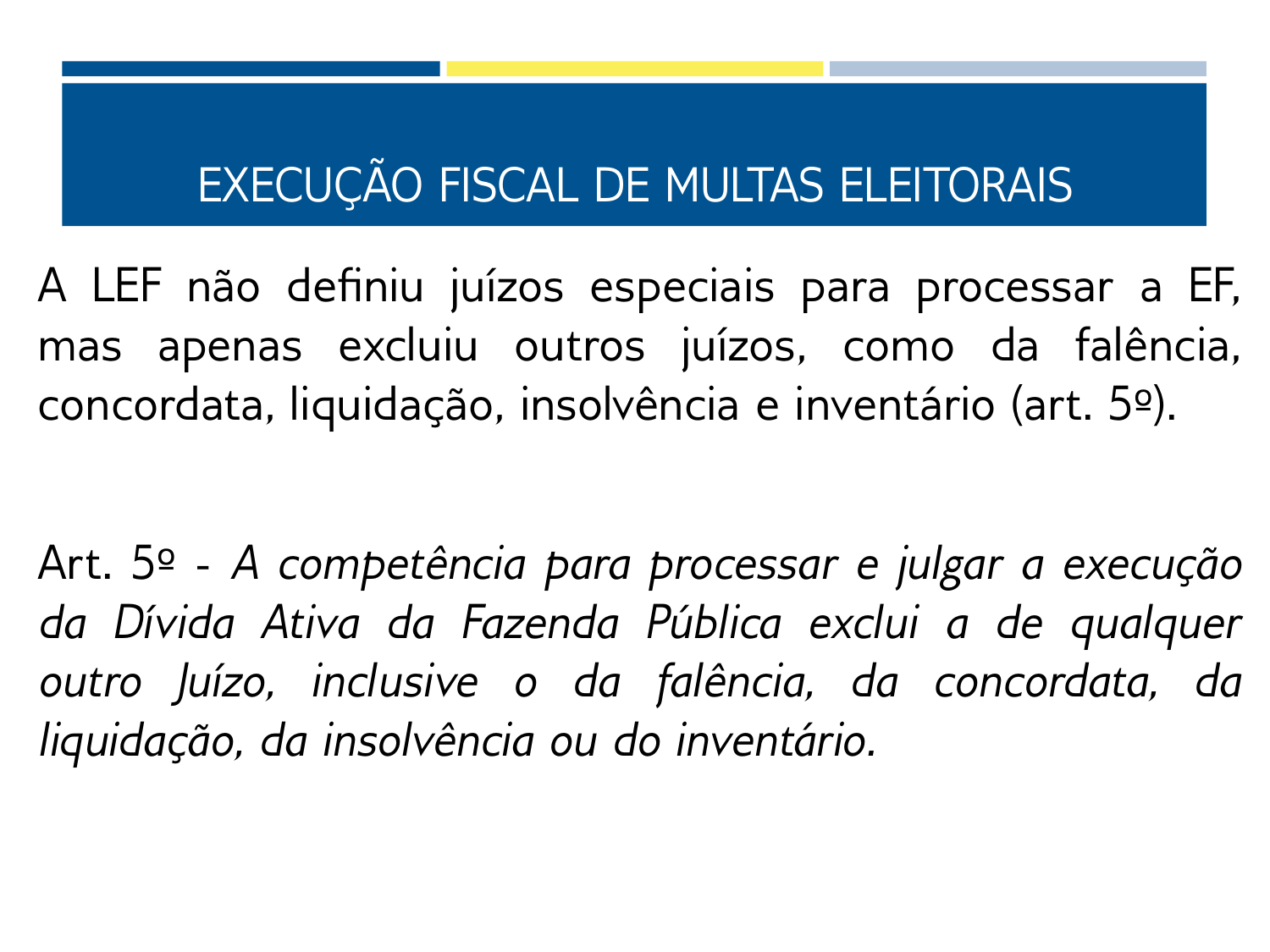

# EXECUÇÃO FISCAL DE MULTAS ELEITORAIS
A LEF não definiu juízos especiais para processar a EF, mas apenas excluiu outros juízos, como da falência, concordata, liquidação, insolvência e inventário (art. 5º).

Art. 5º - A competência para processar e julgar a execução da Dívida Ativa da Fazenda Pública exclui a de qualquer outro Juízo, inclusive o da falência, da concordata, da liquidação, da insolvência ou do inventário.